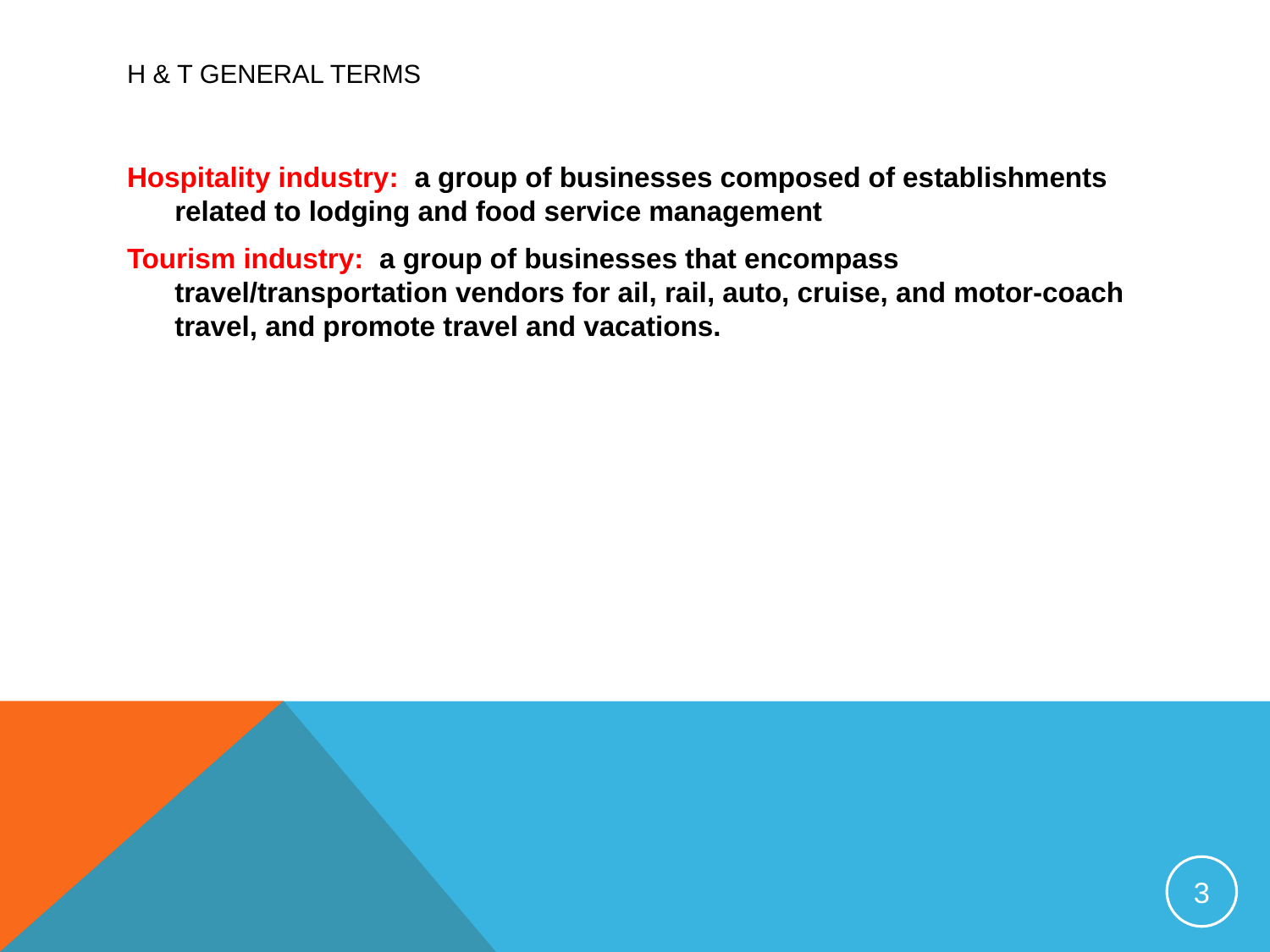

# H & T General Terms
Hospitality industry:  a group of businesses composed of establishments related to lodging and food service management
Tourism industry:  a group of businesses that encompass travel/transportation vendors for ail, rail, auto, cruise, and motor-coach travel, and promote travel and vacations.

3